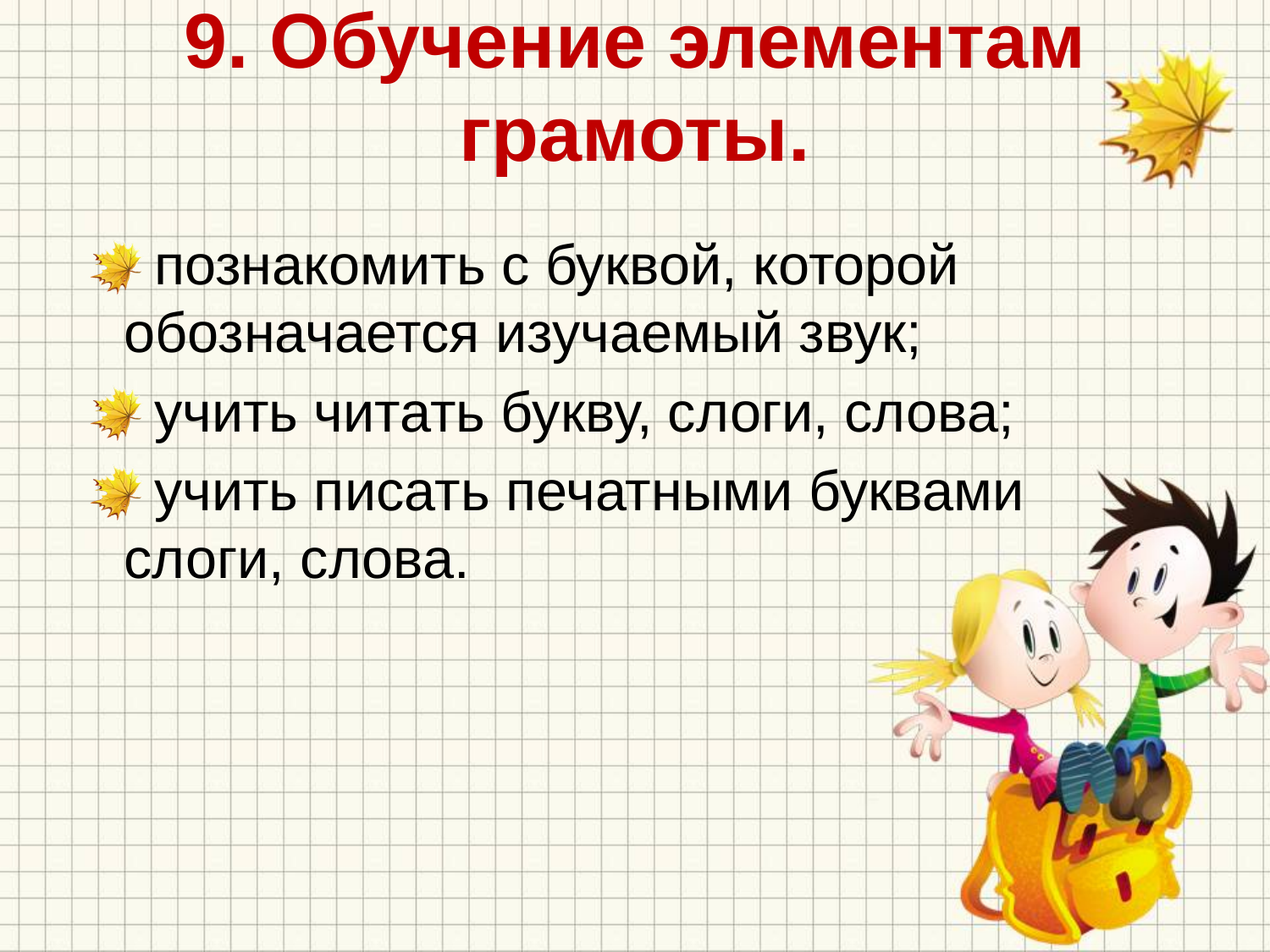

# 9. Обучение элементам грамоты.
познакомить с буквой, которой обозначается изучаемый звук;
учить читать букву, слоги, слова;
учить писать печатными буквами слоги, слова.